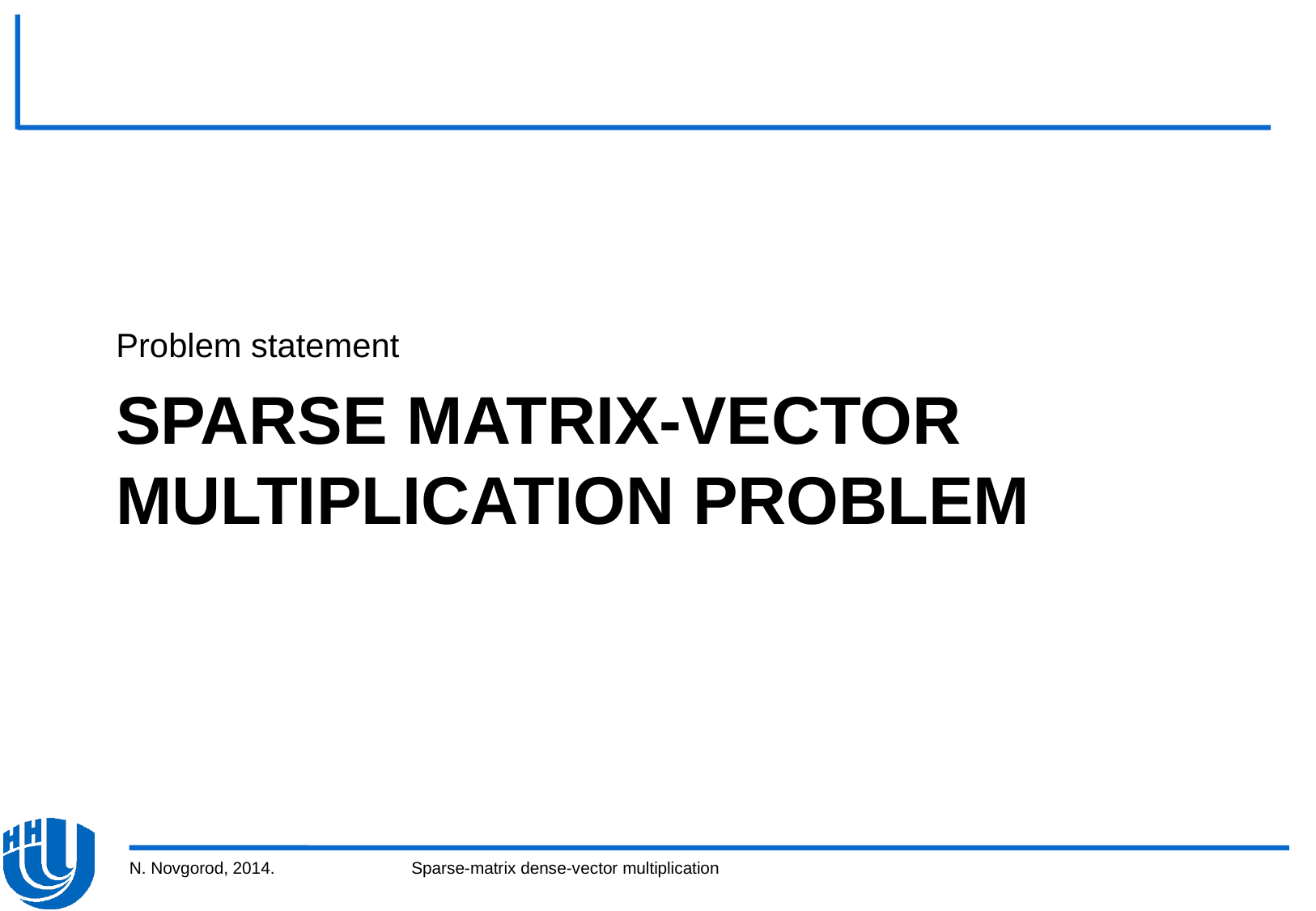

Problem statement
# SPARSE MATRIX‑VECTOR MULTIPLICATION problem
N. Novgorod, 2014.
Sparse-matrix dense-vector multiplication